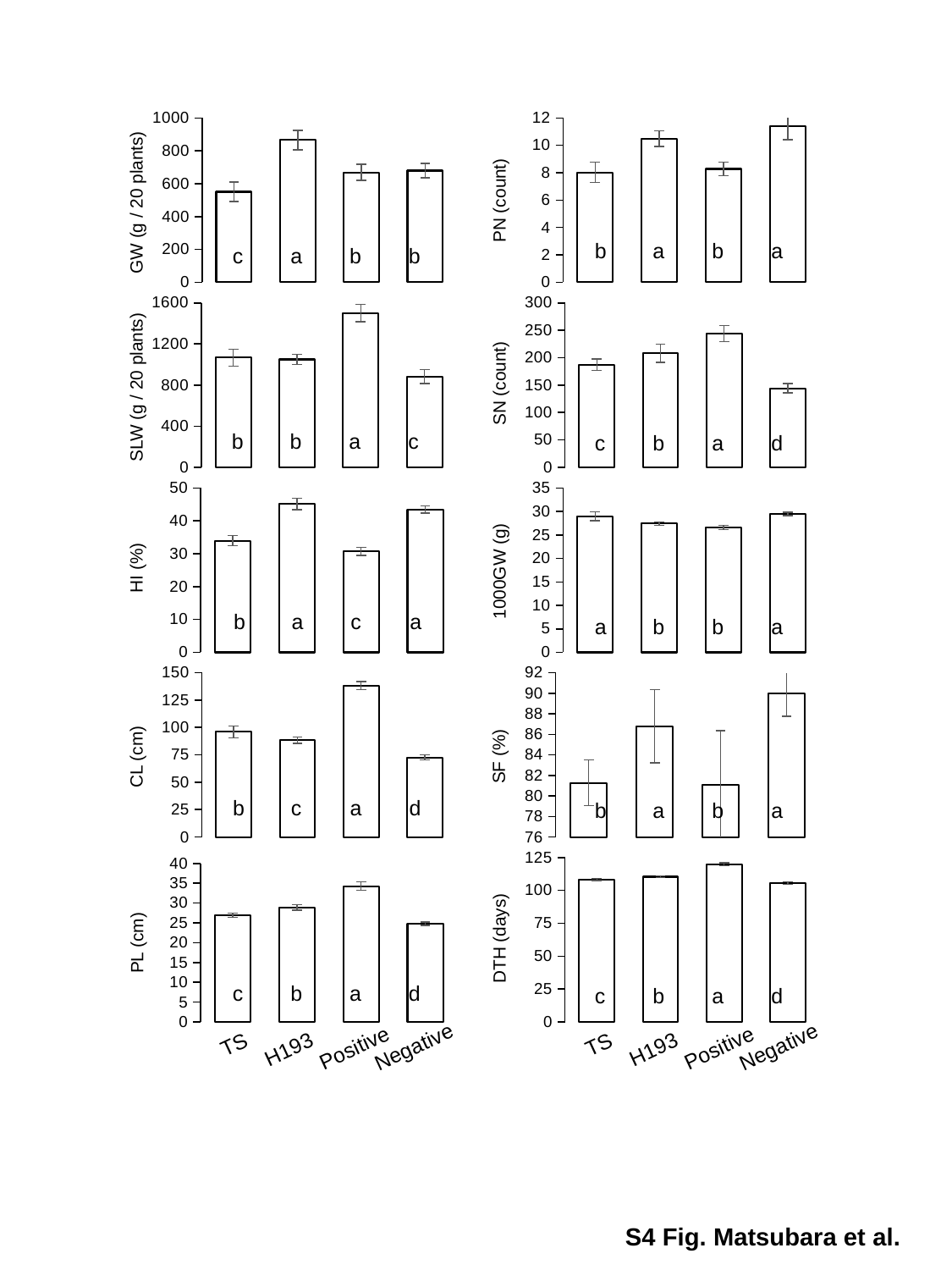

### Chart

| Category |  |
|---|---|
GW (g / 20 plants)
c
a
b
b

### Chart

| Category |  |
|---|---|
PN (count)
b
a
b
a

### Chart

| Category |  |
|---|---|
SLW (g / 20 plants)
b
b
a
c

### Chart

| Category |  |
|---|---|
SN (count)
c
b
a
d

### Chart

| Category |  |
|---|---|
HI (%)
b
a
c
a

### Chart

| Category |  |
|---|---|
1000GW (g)
a
b
b
a

### Chart

| Category |  |
|---|---|
CL (cm)
b
c
a
d

### Chart

| Category |  |
|---|---|
SF (%)
b
a
b
a

### Chart

| Category |  |
|---|---|
DTH (days)
c
b
a
d

### Chart

| Category |  |
|---|---|
PL (cm)
c
b
a
d
TS
TS
Negative
Negative
Positive
Positive
H193
H193
S4 Fig. Matsubara et al.